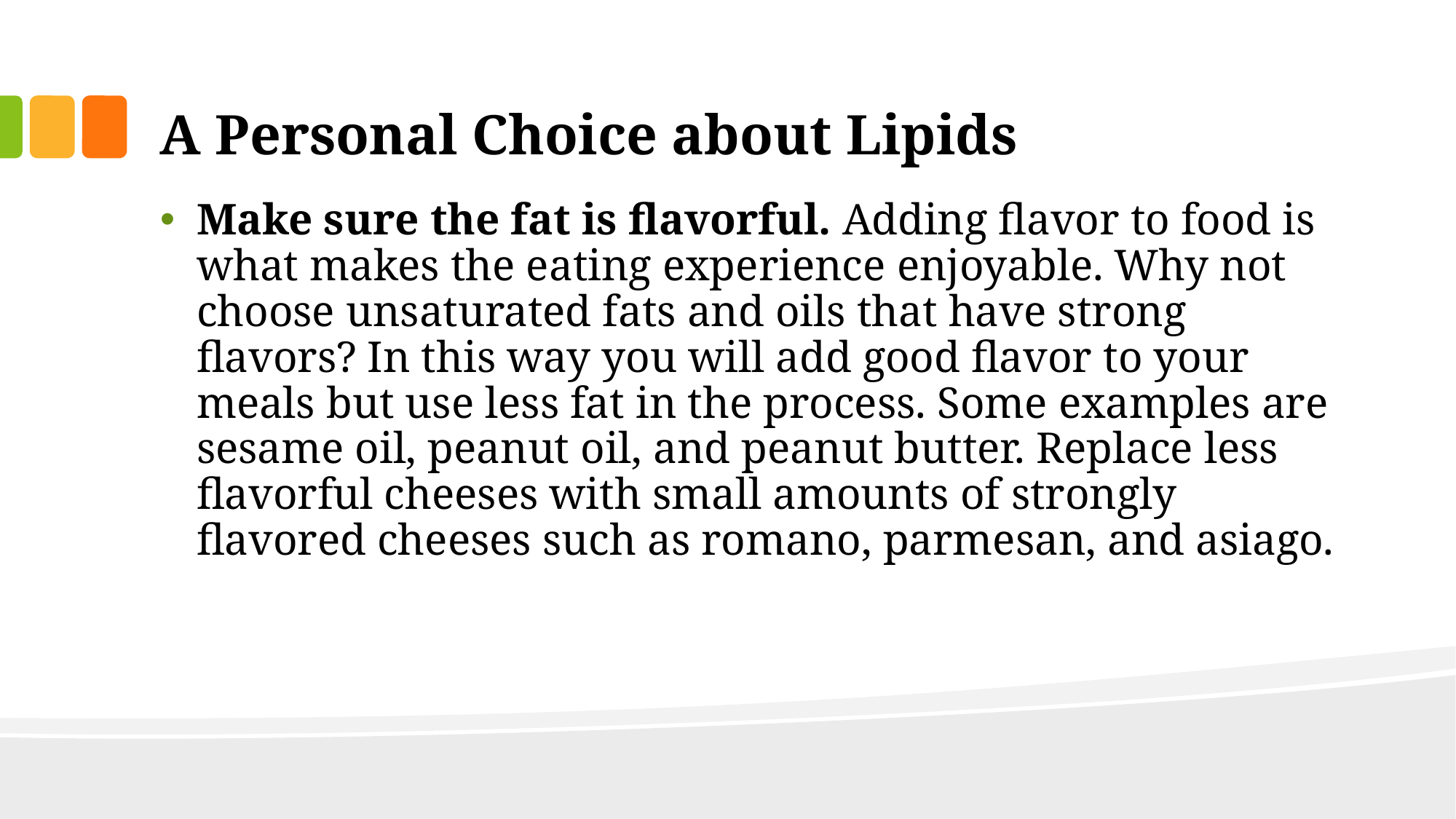

# A Personal Choice about Lipids
Make sure the fat is flavorful. Adding flavor to food is what makes the eating experience enjoyable. Why not choose unsaturated fats and oils that have strong flavors? In this way you will add good flavor to your meals but use less fat in the process. Some examples are sesame oil, peanut oil, and peanut butter. Replace less flavorful cheeses with small amounts of strongly flavored cheeses such as romano, parmesan, and asiago.